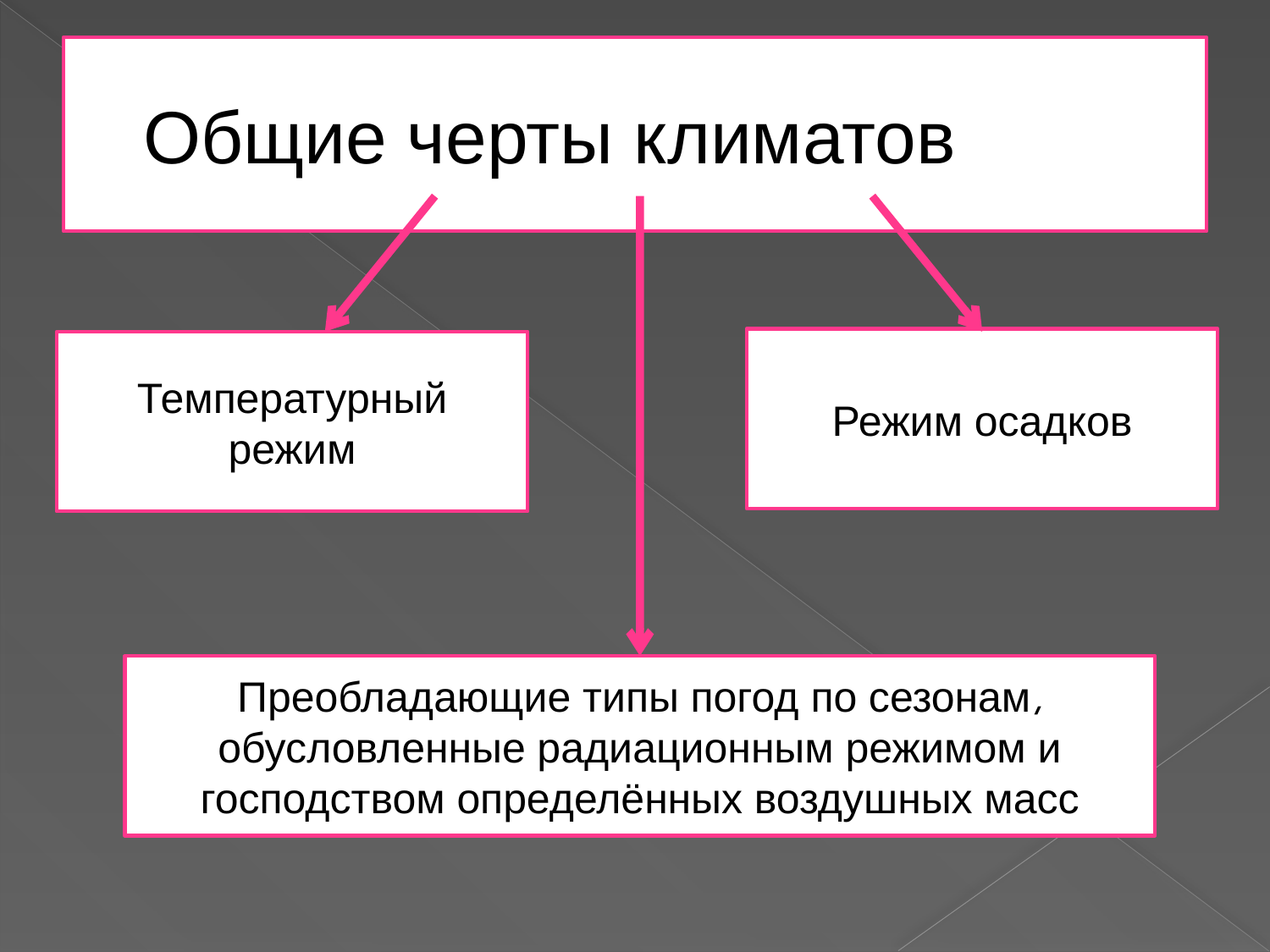

# Общие черты климатов
Режим осадков
Температурный режим
Преобладающие типы погод по сезонам, обусловленные радиационным режимом и господством определённых воздушных масс